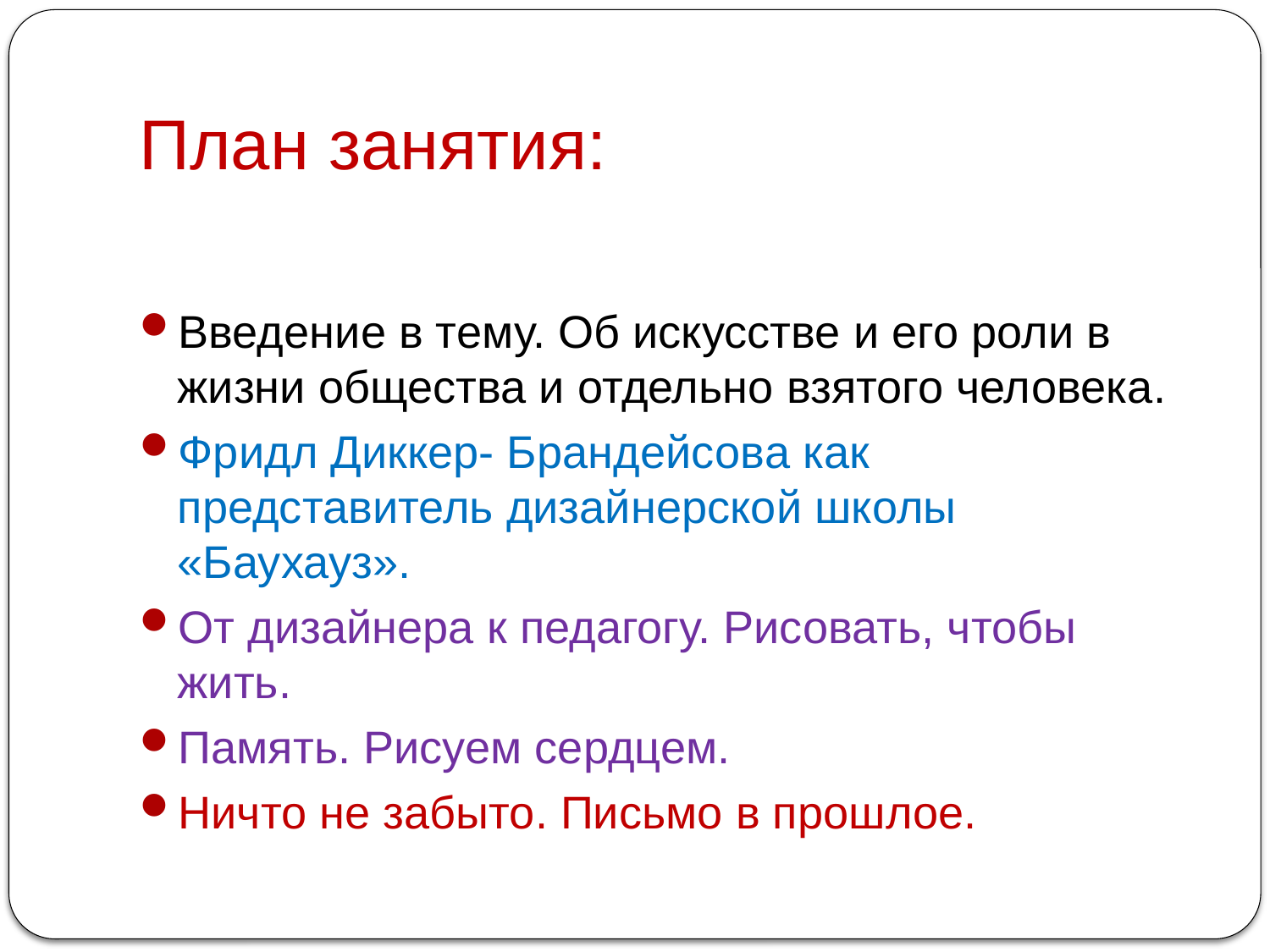

# План занятия:
Введение в тему. Об искусстве и его роли в жизни общества и отдельно взятого человека.
Фридл Диккер- Брандейсова как представитель дизайнерской школы «Баухауз».
От дизайнера к педагогу. Рисовать, чтобы жить.
Память. Рисуем сердцем.
Ничто не забыто. Письмо в прошлое.